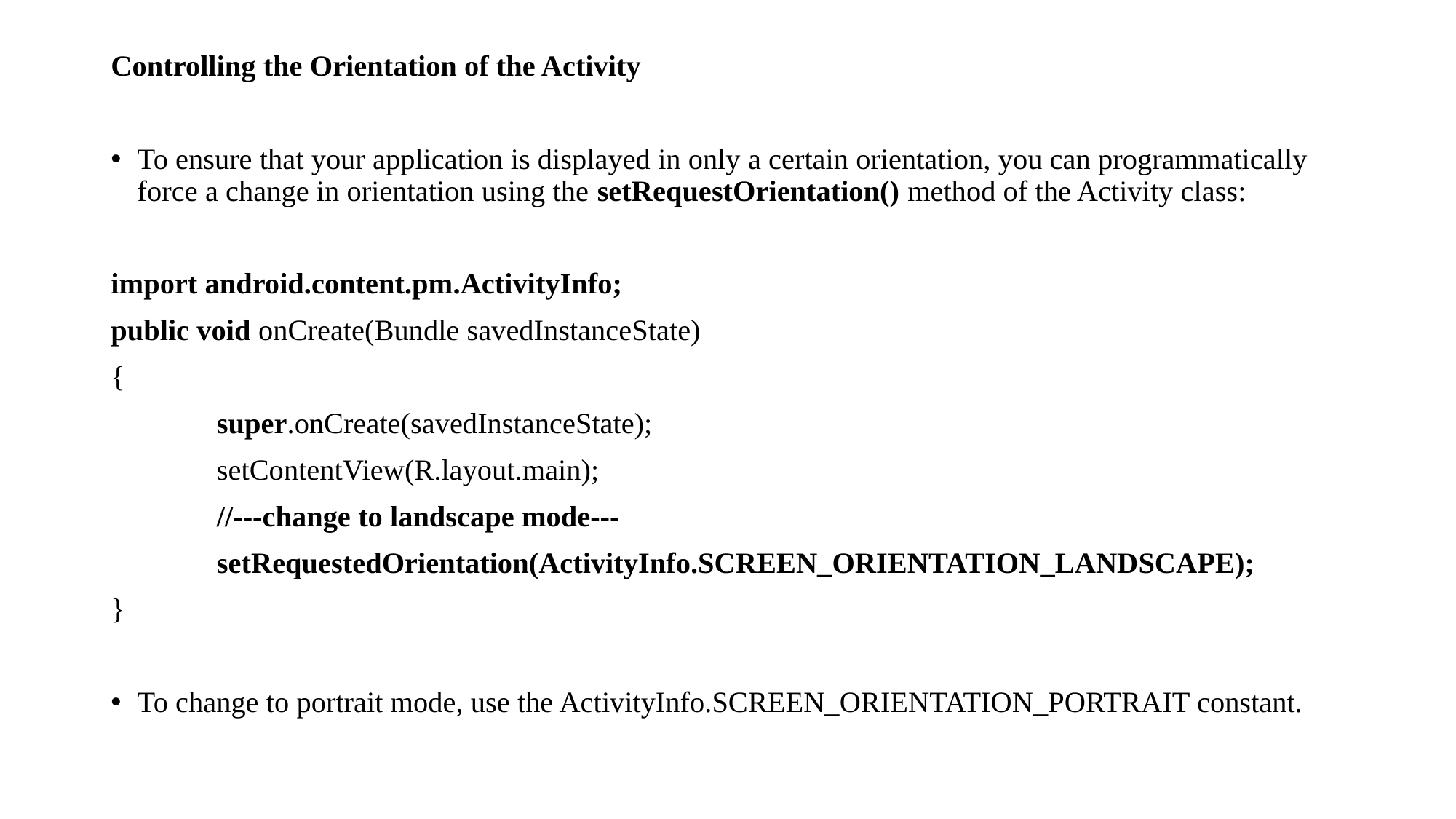

Controlling the Orientation of the Activity

To ensure that your application is displayed in only a certain orientation, you can programmatically force a change in orientation using the setRequestOrientation() method of the Activity class:

import android.content.pm.ActivityInfo;
public void onCreate(Bundle savedInstanceState)
{
	super.onCreate(savedInstanceState);
	setContentView(R.layout.main);
	//---change to landscape mode---
	setRequestedOrientation(ActivityInfo.SCREEN_ORIENTATION_LANDSCAPE);
}

To change to portrait mode, use the ActivityInfo.SCREEN_ORIENTATION_PORTRAIT constant.